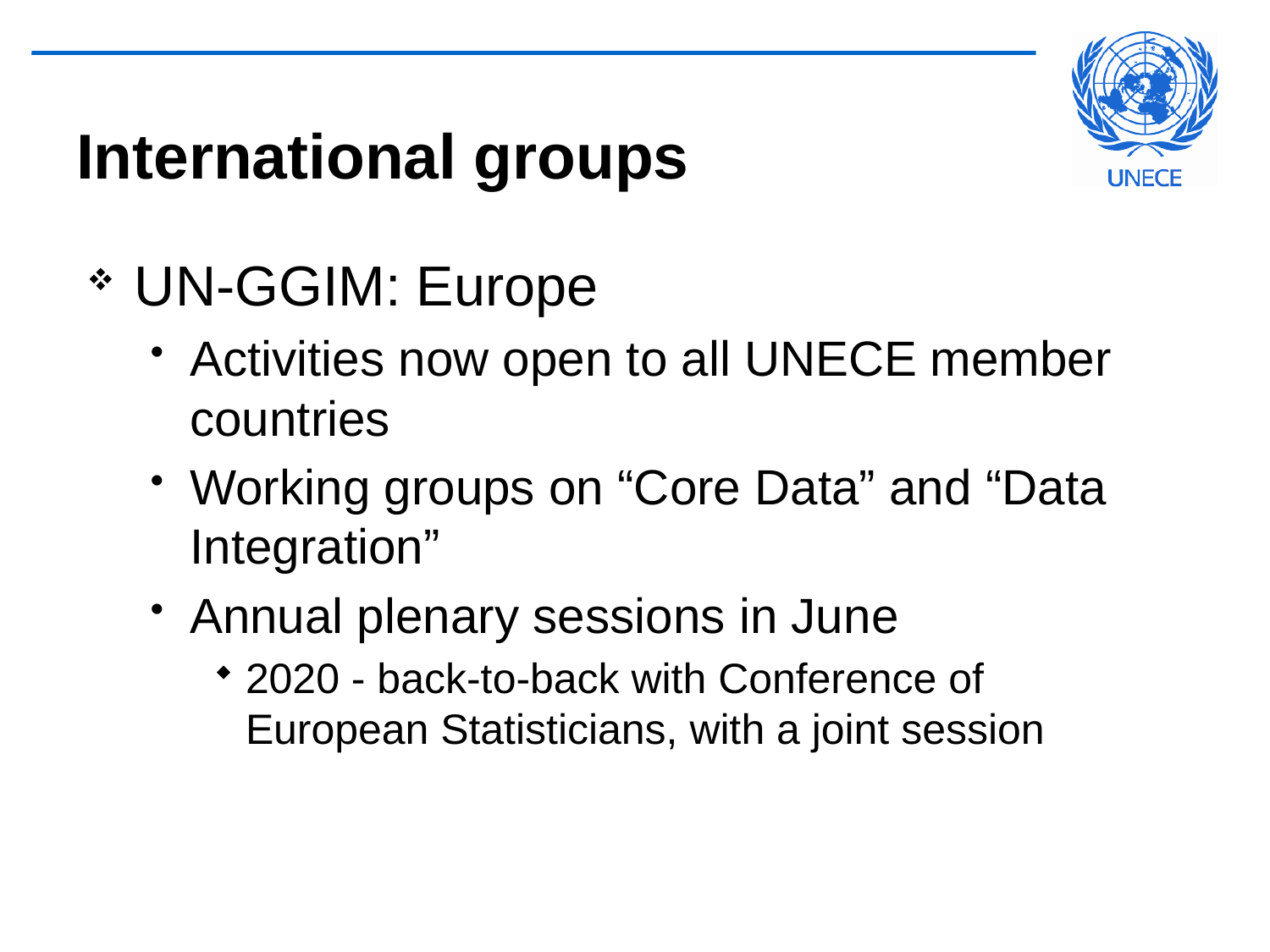

# International groups
UN-GGIM: Europe
Activities now open to all UNECE member countries
Working groups on “Core Data” and “Data Integration”
Annual plenary sessions in June
2020 - back-to-back with Conference of European Statisticians, with a joint session